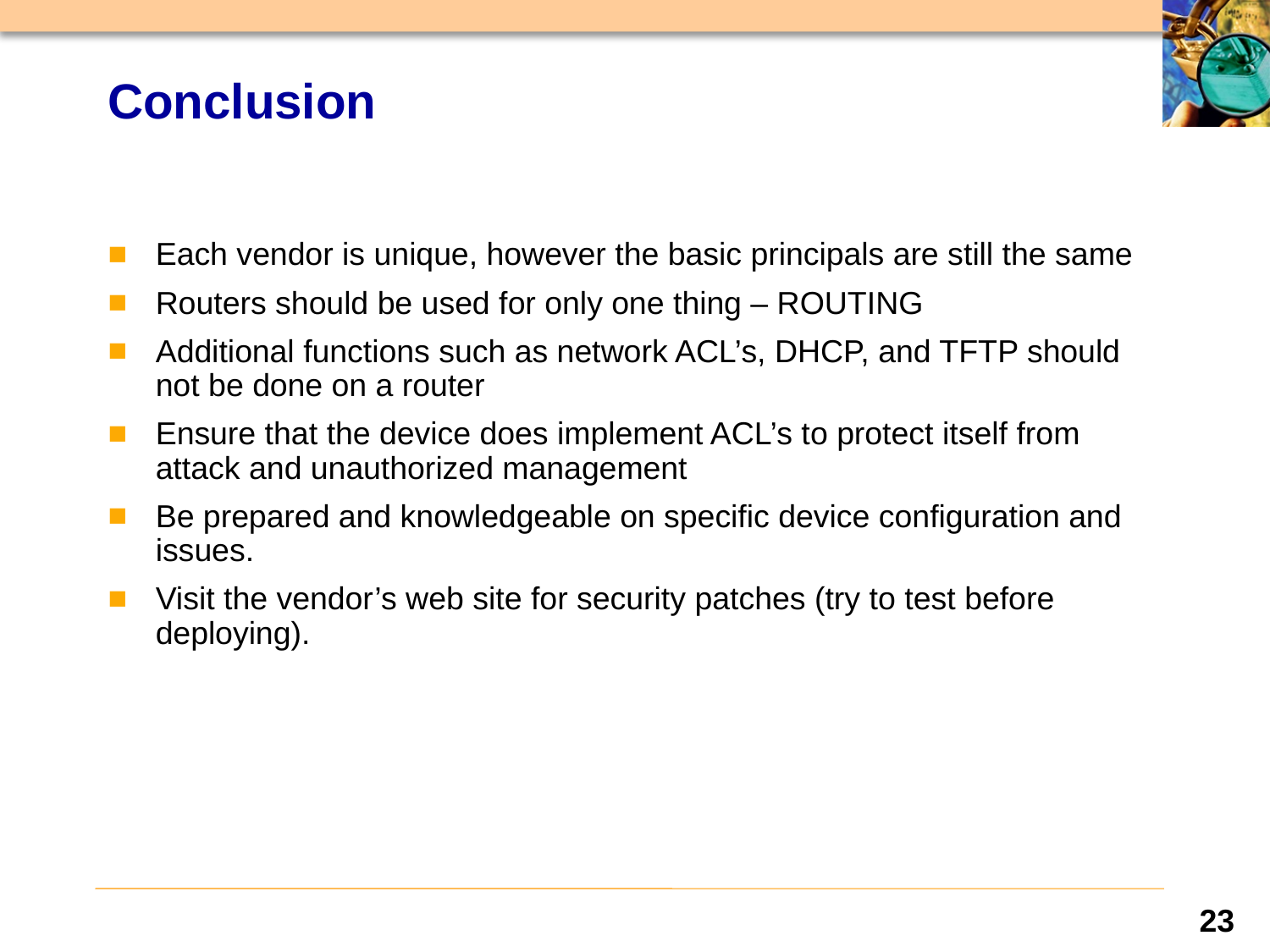

# Conclusion

Each vendor is unique, however the basic principals are still the same
Routers should be used for only one thing – ROUTING
Additional functions such as network ACL’s, DHCP, and TFTP should not be done on a router
Ensure that the device does implement ACL’s to protect itself from attack and unauthorized management
Be prepared and knowledgeable on specific device configuration and issues.
Visit the vendor’s web site for security patches (try to test before deploying).